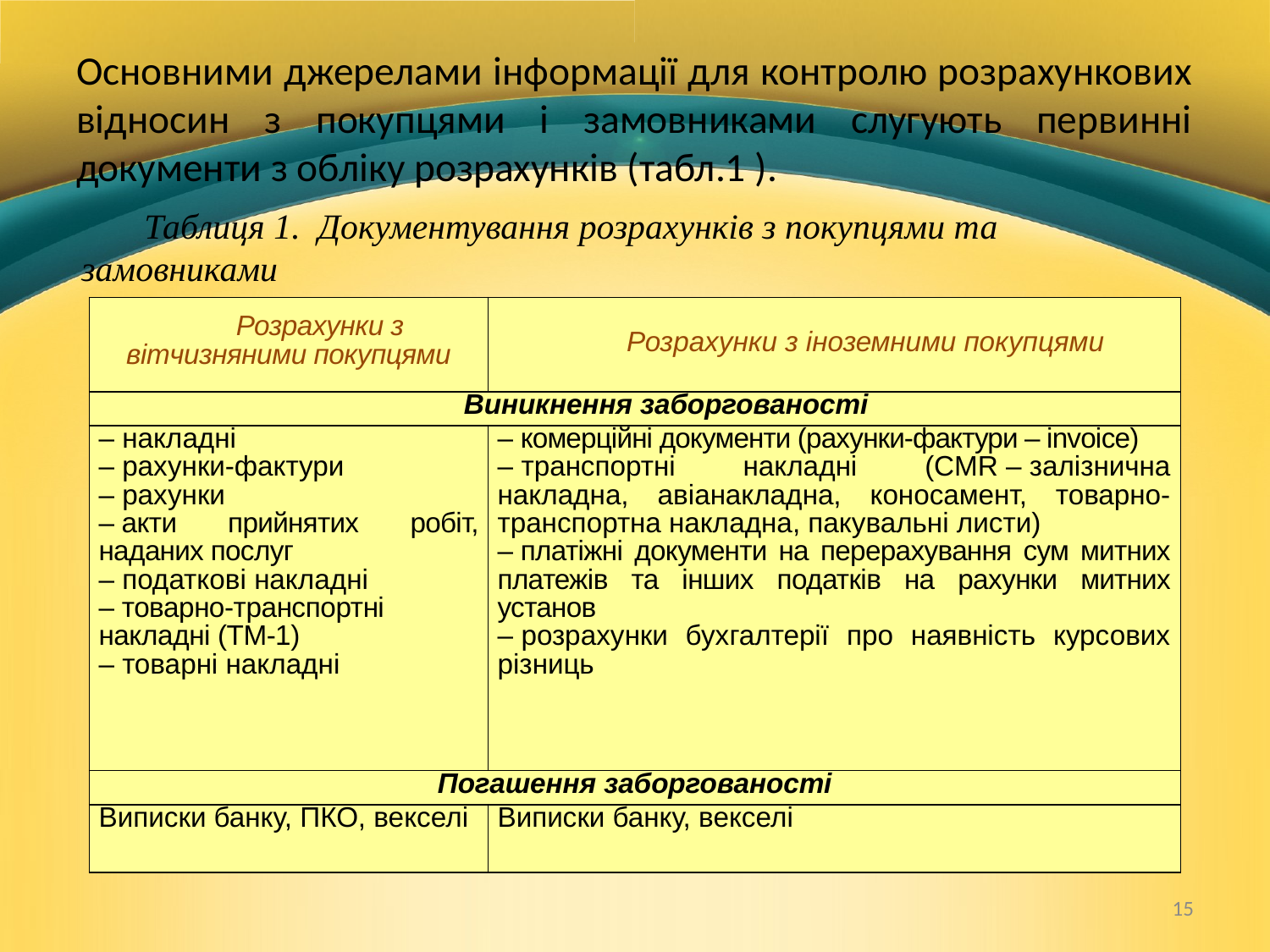

# Основними джерелами інформації для контролю розрахункових відносин з покупцями і замовниками слугують первинні документи з обліку розрахунків (табл.1 ).
Таблиця 1.  Документування розрахунків з покупцями та замовниками

| Розрахунки з вітчизняними покупцями | Розрахунки з іноземними покупцями |
| --- | --- |
| Виникнення заборгованості |  |
| – накладні – рахунки-фактури – рахунки – акти прийнятих робіт, наданих послуг – податкові накладні – товарно-транспортні накладні (ТМ-1) – товарні накладні | – комерційні документи (рахунки-фактури – invoice) – транспортні накладні (CMR – залізнична накладна, авіанакладна, коносамент, товарно-транспортна накладна, пакувальні листи) – платіжні документи на перерахування сум митних платежів та інших податків на рахунки митних установ – розрахунки бухгалтерії про наявність курсових різниць |
| Погашення заборгованості |  |
| Виписки банку, ПКО, векселі | Виписки банку, векселі |
15